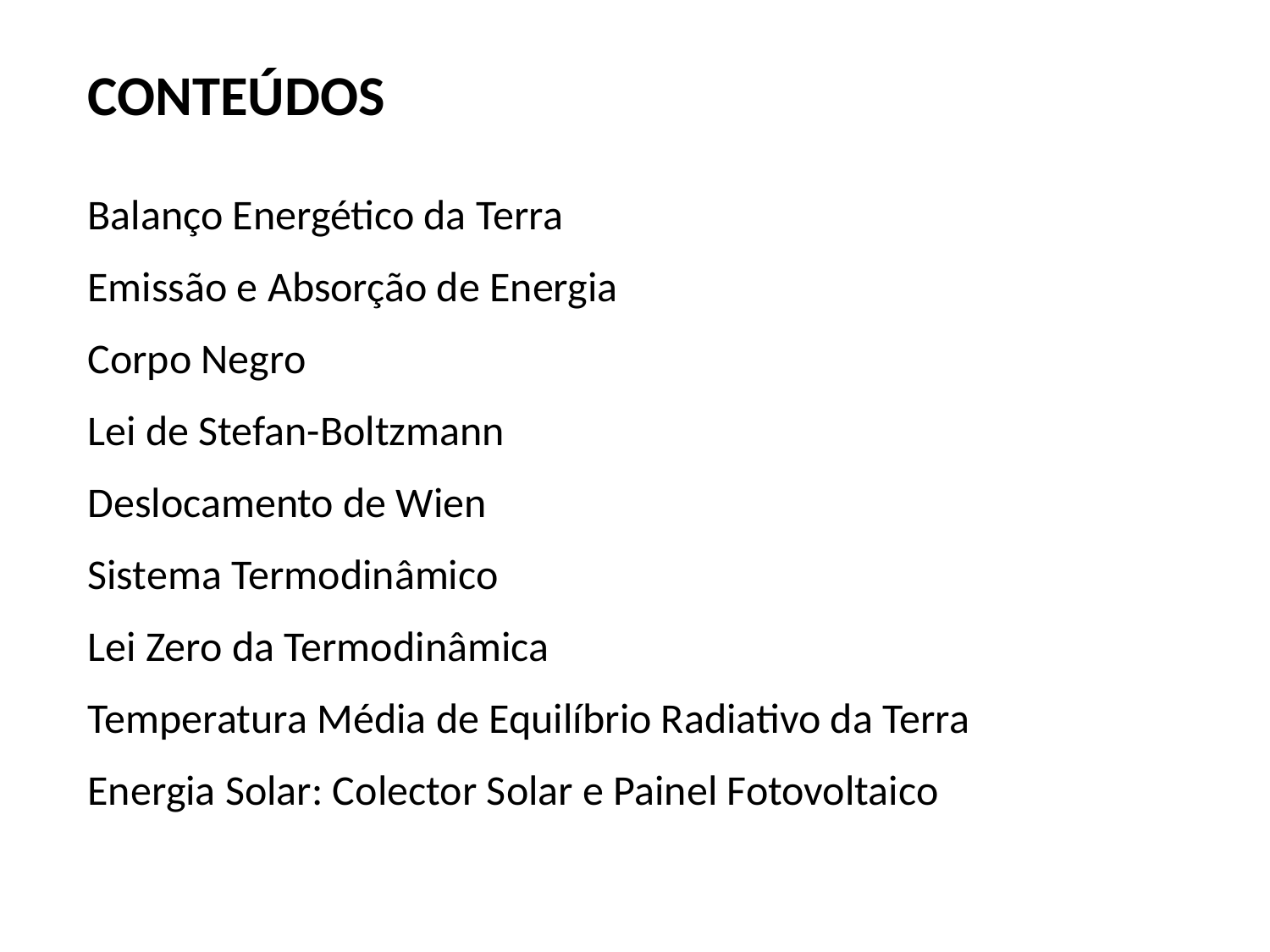

CONTEÚDOS
Balanço Energético da Terra
Emissão e Absorção de Energia
Corpo Negro
Lei de Stefan-Boltzmann
Deslocamento de Wien
Sistema Termodinâmico
Lei Zero da Termodinâmica
Temperatura Média de Equilíbrio Radiativo da Terra
Energia Solar: Colector Solar e Painel Fotovoltaico